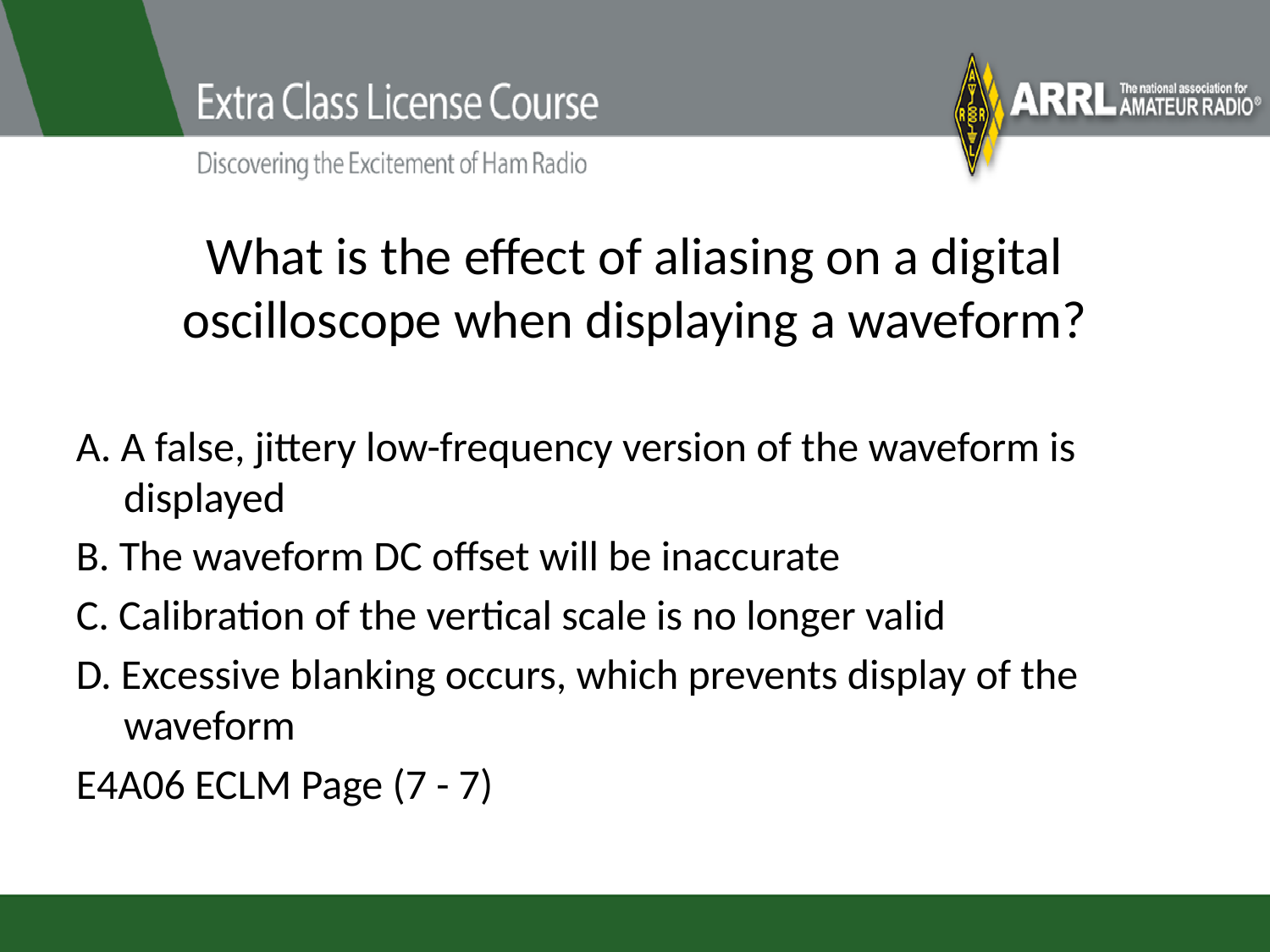

# What is the effect of aliasing on a digital oscilloscope when displaying a waveform?
A. A false, jittery low-frequency version of the waveform is displayed
B. The waveform DC offset will be inaccurate
C. Calibration of the vertical scale is no longer valid
D. Excessive blanking occurs, which prevents display of the waveform
E4A06 ECLM Page (7 - 7)